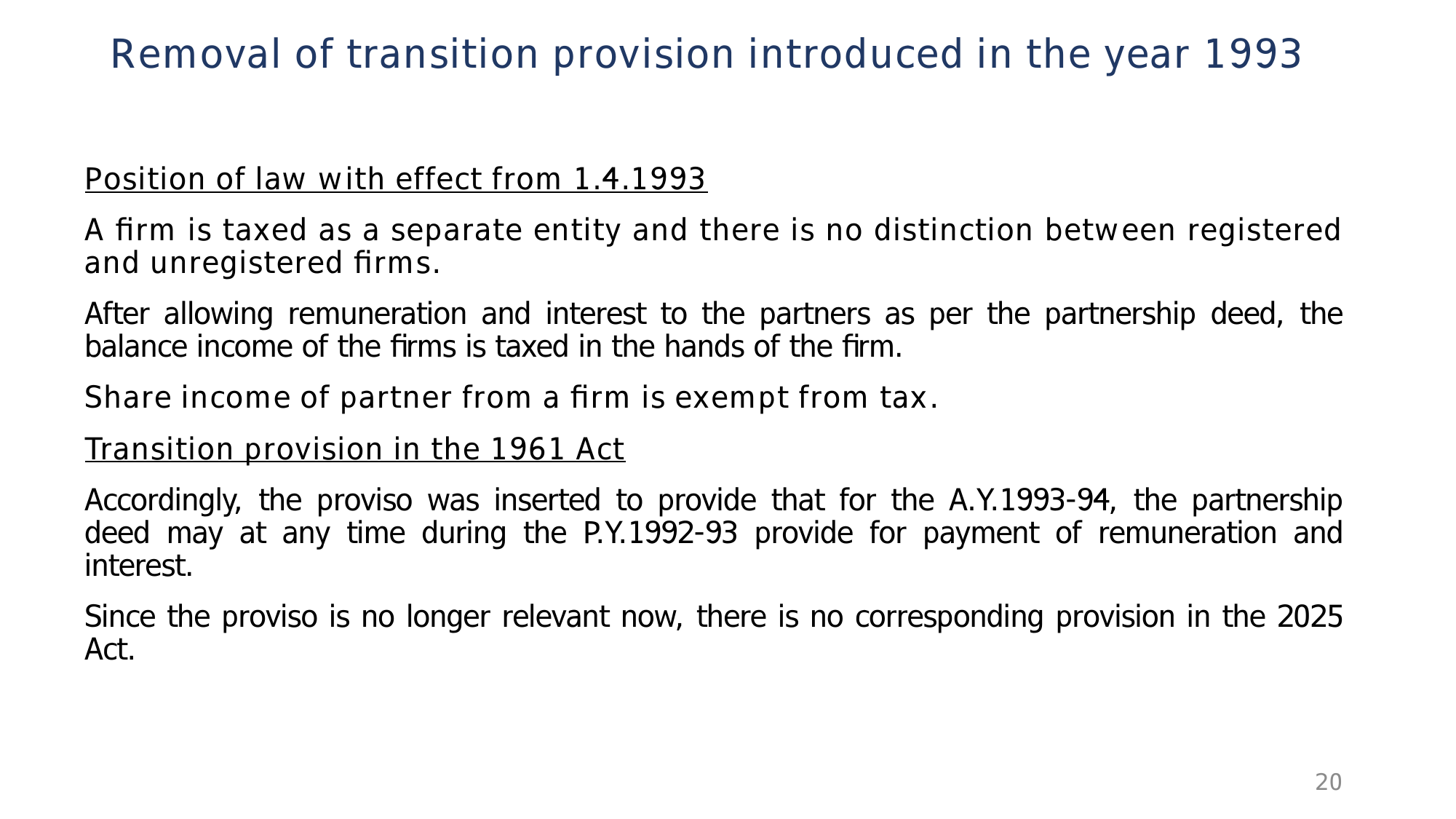

# Removal of transition provision introduced in the year 1993
Position of law with effect from 1.4.1993
A firm is taxed as a separate entity and there is no distinction between registered and unregistered firms.
After allowing remuneration and interest to the partners as per the partnership deed, the balance income of the firms is taxed in the hands of the firm.
Share income of partner from a firm is exempt from tax.
Transition provision in the 1961 Act
Accordingly, the proviso was inserted to provide that for the A.Y.1993-94, the partnership deed may at any time during the P.Y.1992-93 provide for payment of remuneration and interest.
Since the proviso is no longer relevant now, there is no corresponding provision in the 2025 Act.
20